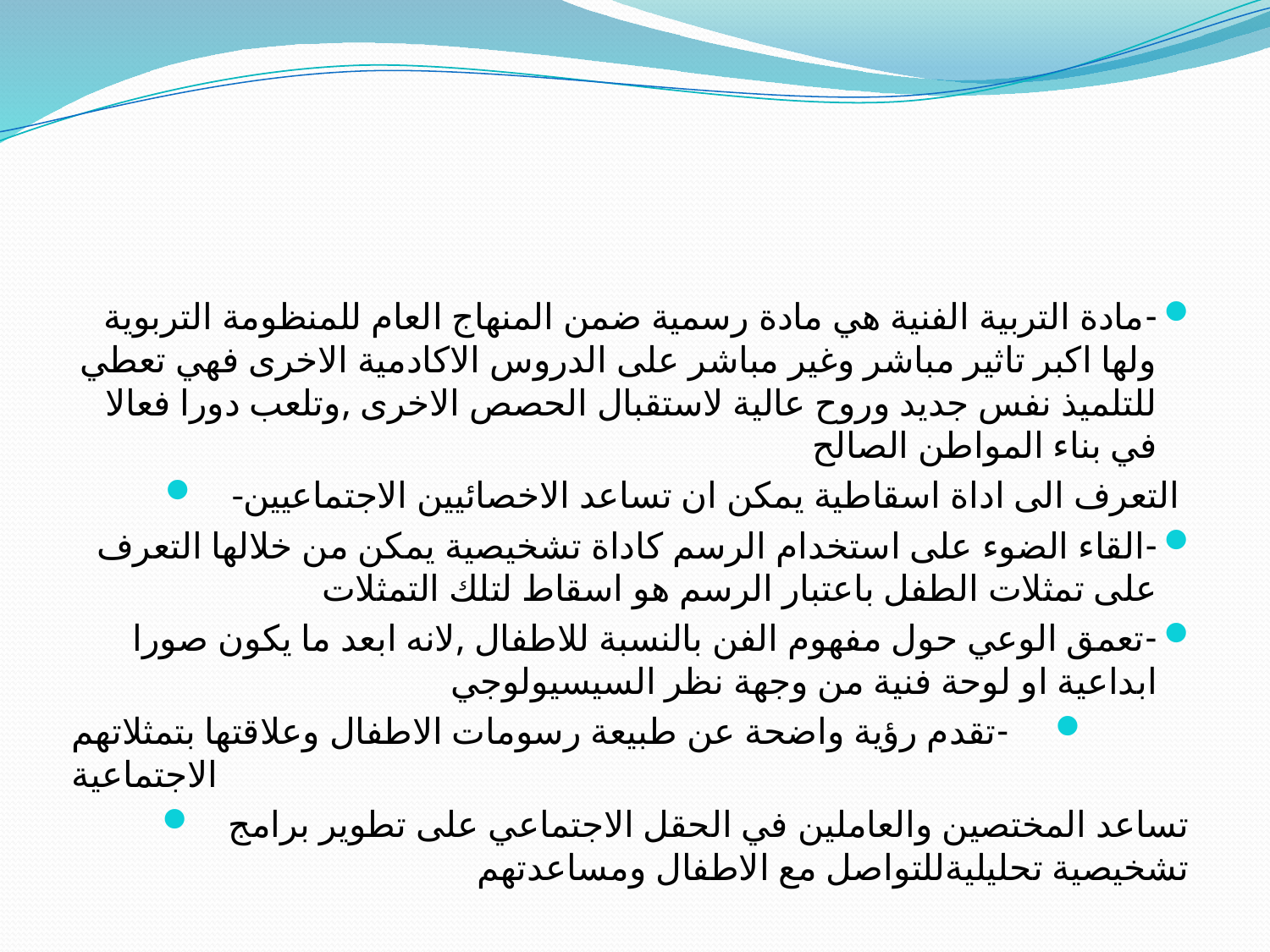

#
-مادة التربية الفنية هي مادة رسمية ضمن المنهاج العام للمنظومة التربوية ولها اكبر تاثير مباشر وغير مباشر على الدروس الاكادمية الاخرى فهي تعطي للتلميذ نفس جديد وروح عالية لاستقبال الحصص الاخرى ,وتلعب دورا فعالا في بناء المواطن الصالح
-التعرف الى اداة اسقاطية يمكن ان تساعد الاخصائيين الاجتماعيين
-القاء الضوء على استخدام الرسم كاداة تشخيصية يمكن من خلالها التعرف على تمثلات الطفل باعتبار الرسم هو اسقاط لتلك التمثلات
-تعمق الوعي حول مفهوم الفن بالنسبة للاطفال ,لانه ابعد ما يكون صورا ابداعية او لوحة فنية من وجهة نظر السيسيولوجي
-تقدم رؤية واضحة عن طبيعة رسومات الاطفال وعلاقتها بتمثلاتهم الاجتماعية
تساعد المختصين والعاملين في الحقل الاجتماعي على تطوير برامج تشخيصية تحليليةللتواصل مع الاطفال ومساعدتهم